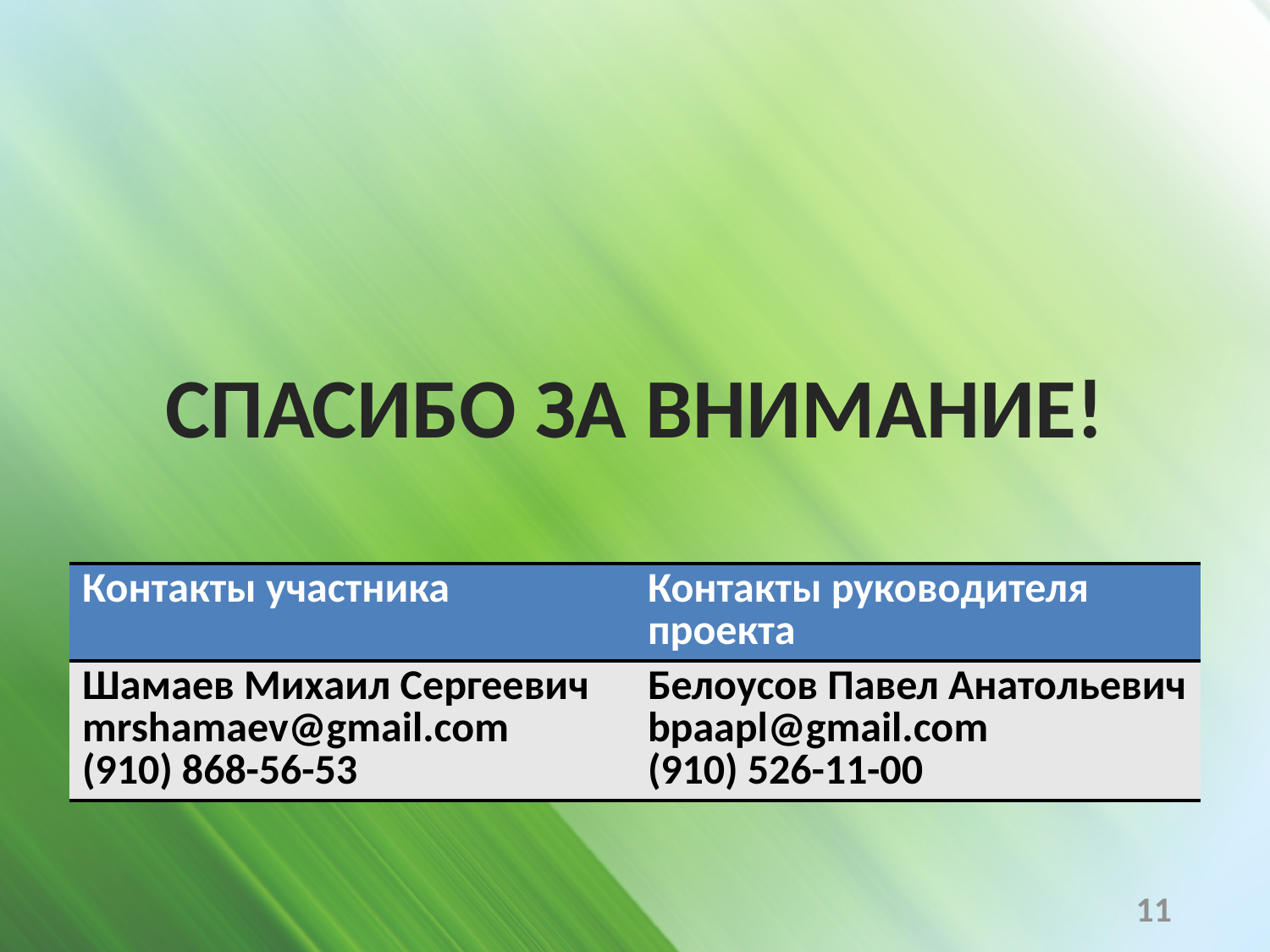

СПАСИБО ЗА ВНИМАНИЕ!
| Контакты участника | Контакты руководителя проекта |
| --- | --- |
| Шамаев Михаил Сергеевич mrshamaev@gmail.com (910) 868-56-53 | Белоусов Павел Анатольевич bpaapl@gmail.com (910) 526-11-00 |
11